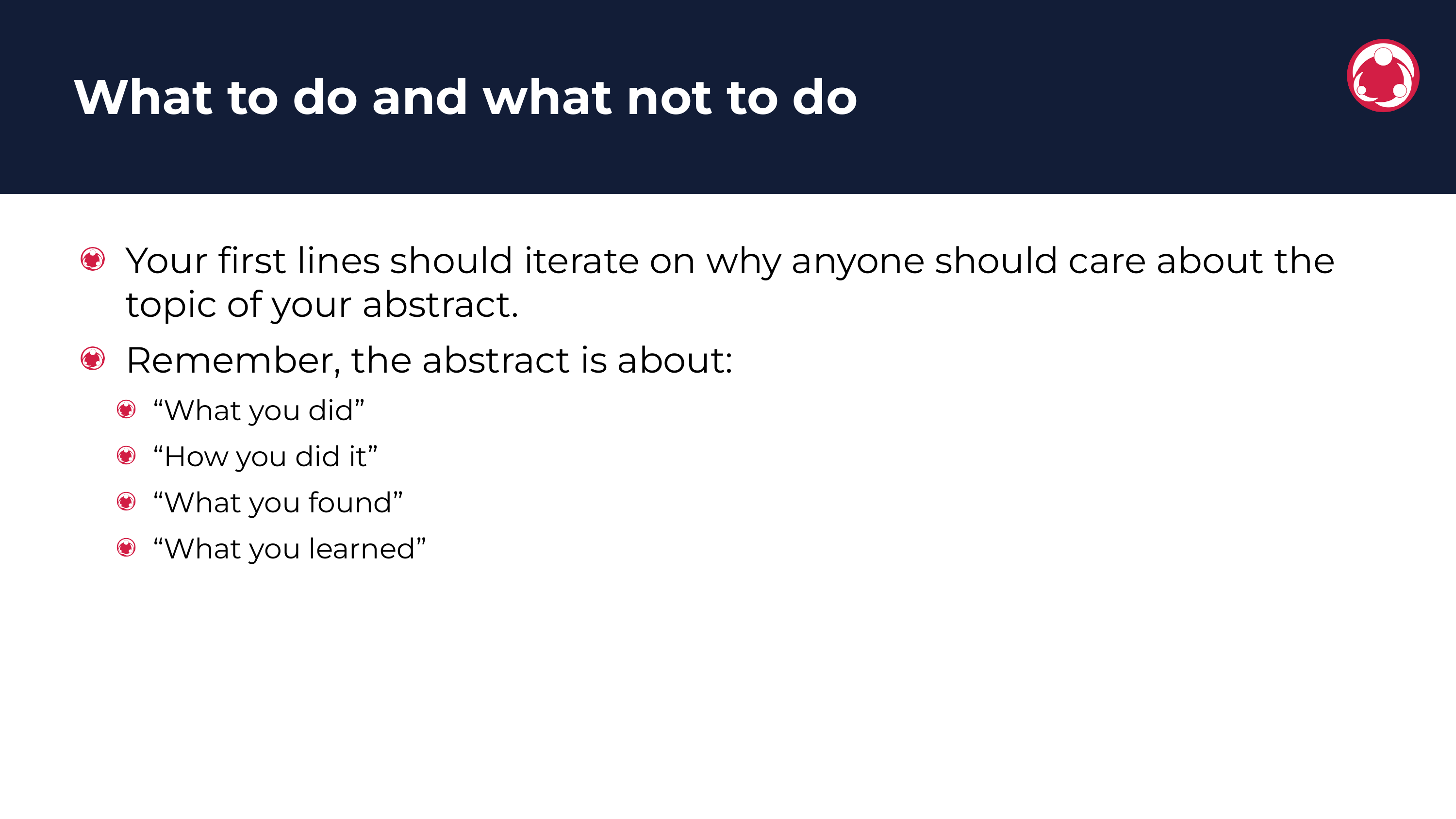

What to do and what not to do
Your first lines should iterate on why anyone should care about the topic of your abstract.
Remember, the abstract is about:
“What you did”
“How you did it”
“What you found”
“What you learned”